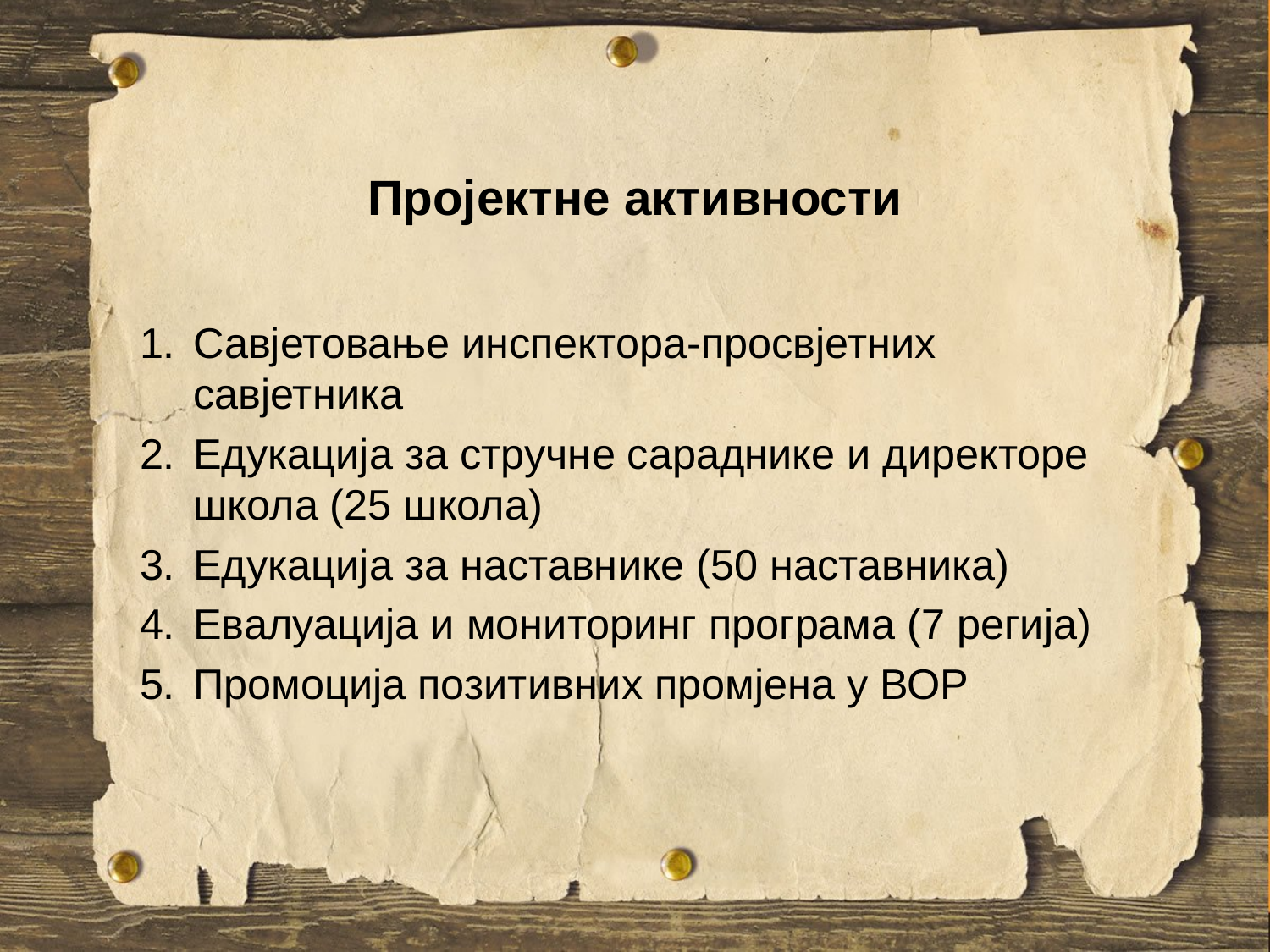

# Пројектне активности
Савјетовање инспектора-просвјетних савјетника
Едукација за стручне сараднике и директоре школа (25 школа)
Едукација за наставнике (50 наставника)
Евалуација и мониторинг програма (7 регија)
Промоција позитивних промјена у ВОР